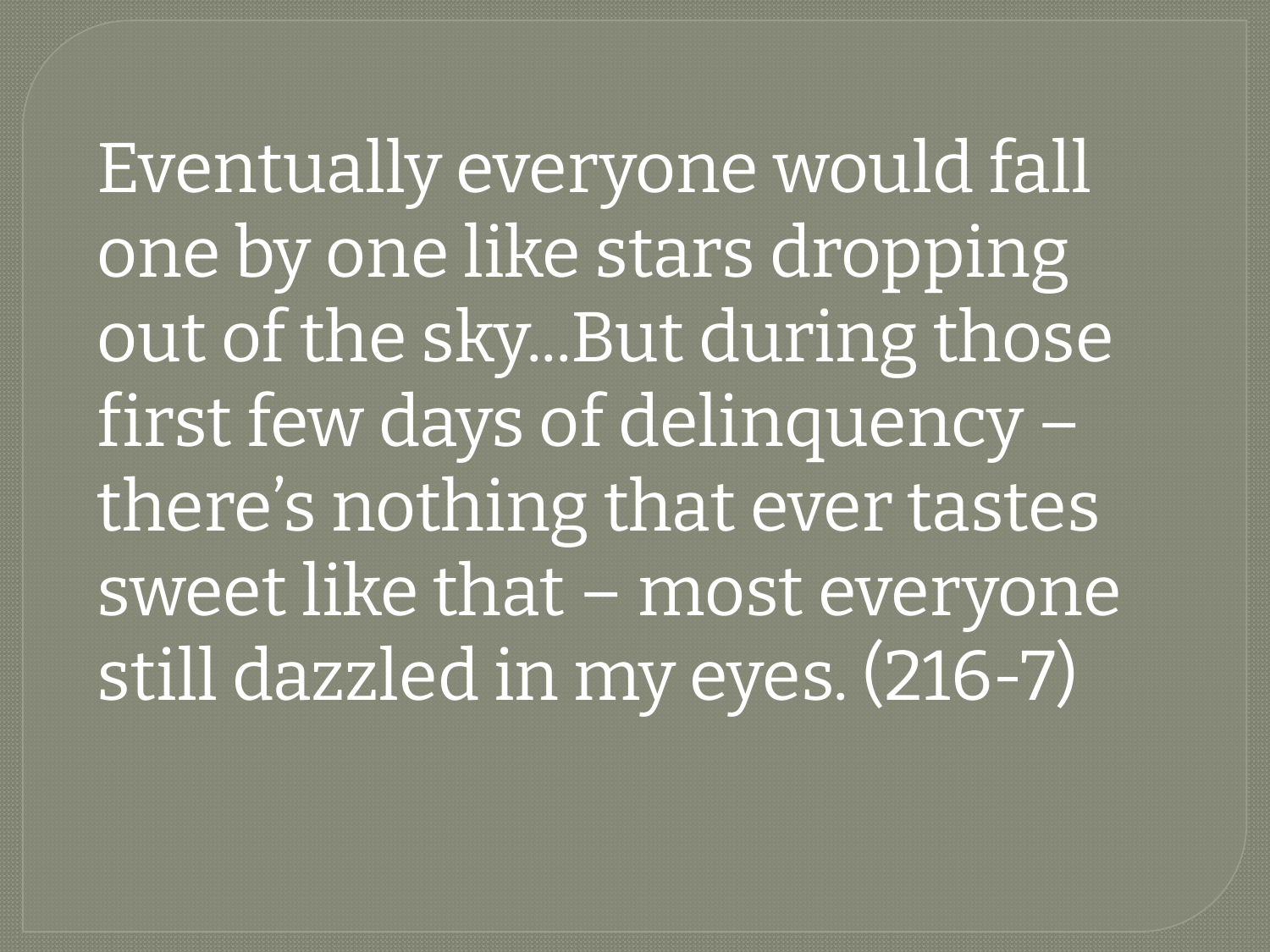

Eventually everyone would fall one by one like stars dropping out of the sky...But during those first few days of delinquency – there’s nothing that ever tastes sweet like that – most everyone still dazzled in my eyes. (216-7)